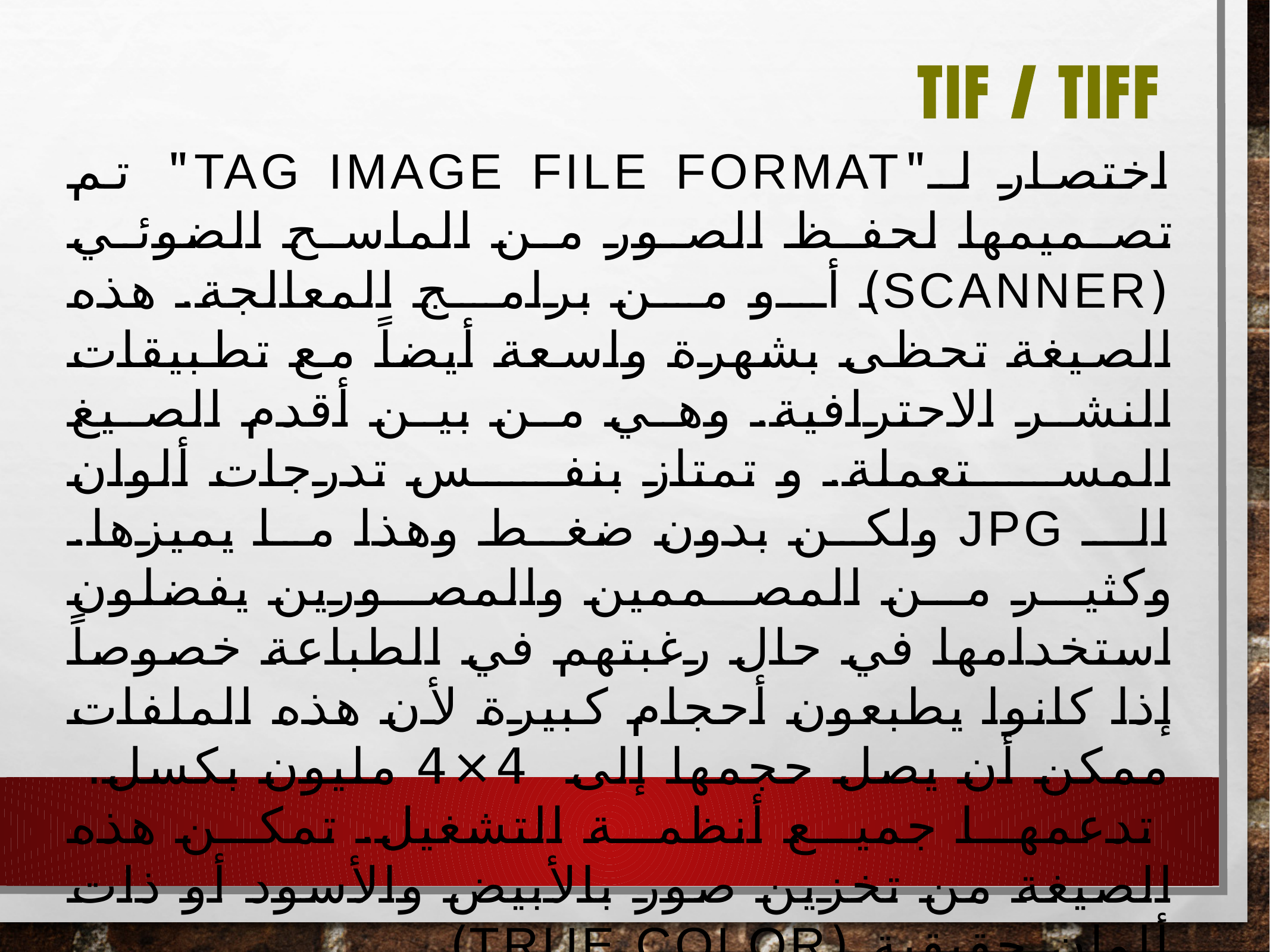

# TIF / TIFF
اختصار لـ"Tag Image File Format"  تم تصميمها لحفظ الصور من الماسح الضوئي (Scanner) أو من برامج المعالجة. هذه الصيغة تحظى بشهرة واسعة أيضاً مع تطبيقات النشر الاحترافية. وهي من بين أقدم الصيغ المستعملة. و تمتاز بنفس تدرجات ألوان الـ JPG ولكن بدون ضغط وهذا ما يميزها. وكثير من المصممين والمصورين يفضلون استخدامها في حال رغبتهم في الطباعة خصوصاً إذا كانوا يطبعون أحجام كبيرة لأن هذه الملفات ممكن أن يصل حجمها إلى  4×4 مليون بكسل.
 تدعمها جميع أنظمة التشغيل. تمكن هذه الصيغة من تخزين صور بالأبيض والأسود أو ذات ألوان حقيقية (True color).